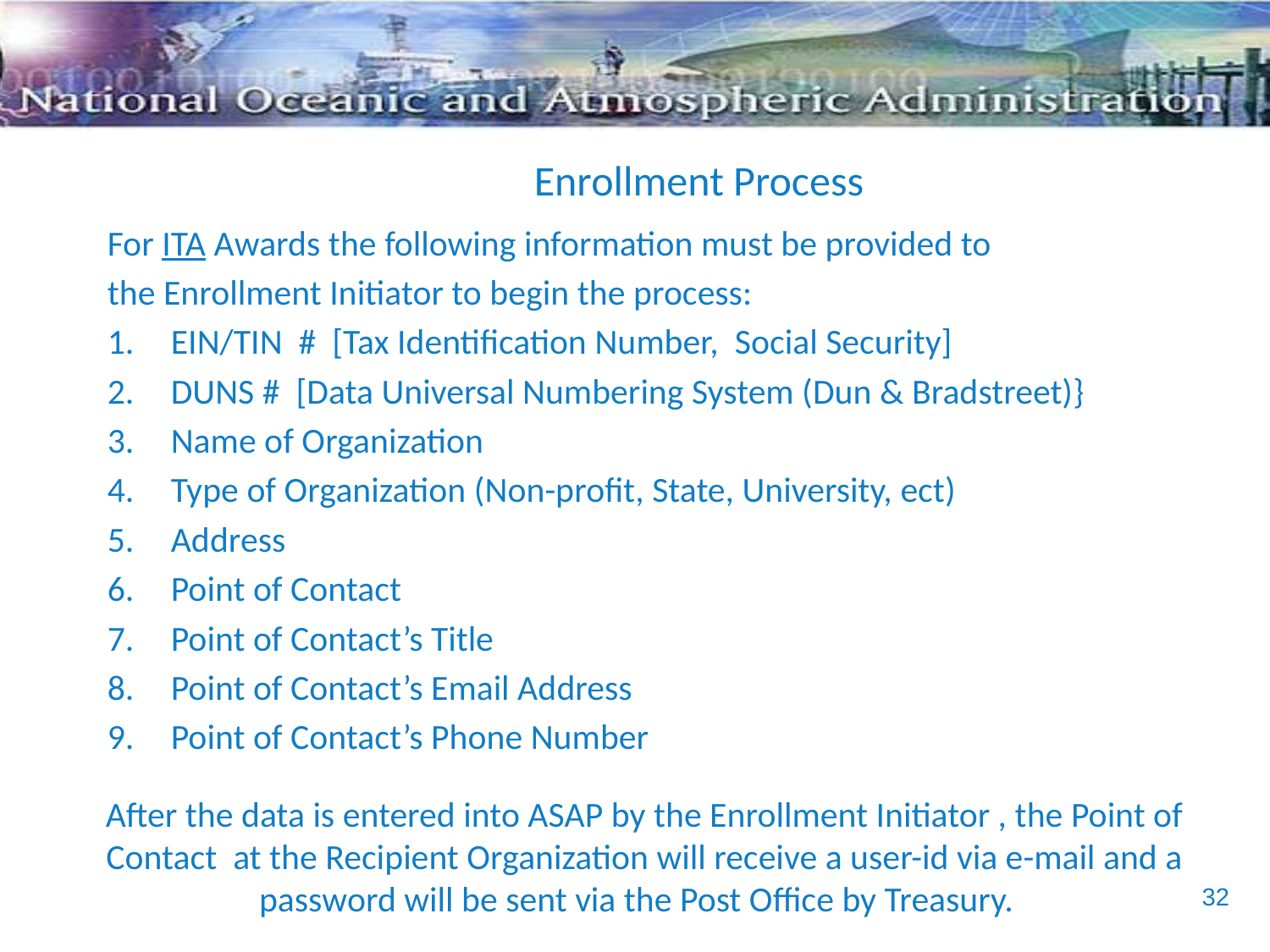

Enrollment Process
For ITA Awards the following information must be provided to
the Enrollment Initiator to begin the process:
EIN/TIN  #  [Tax Identification Number,  Social Security]
DUNS #  [Data Universal Numbering System (Dun & Bradstreet)}
Name of Organization
Type of Organization (Non-profit, State, University, ect)
Address
Point of Contact
Point of Contact’s Title
Point of Contact’s Email Address
Point of Contact’s Phone Number

After the data is entered into ASAP by the Enrollment Initiator , the Point of Contact  at the Recipient Organization will receive a user-id via e-mail and a password will be sent via the Post Office by Treasury.

32